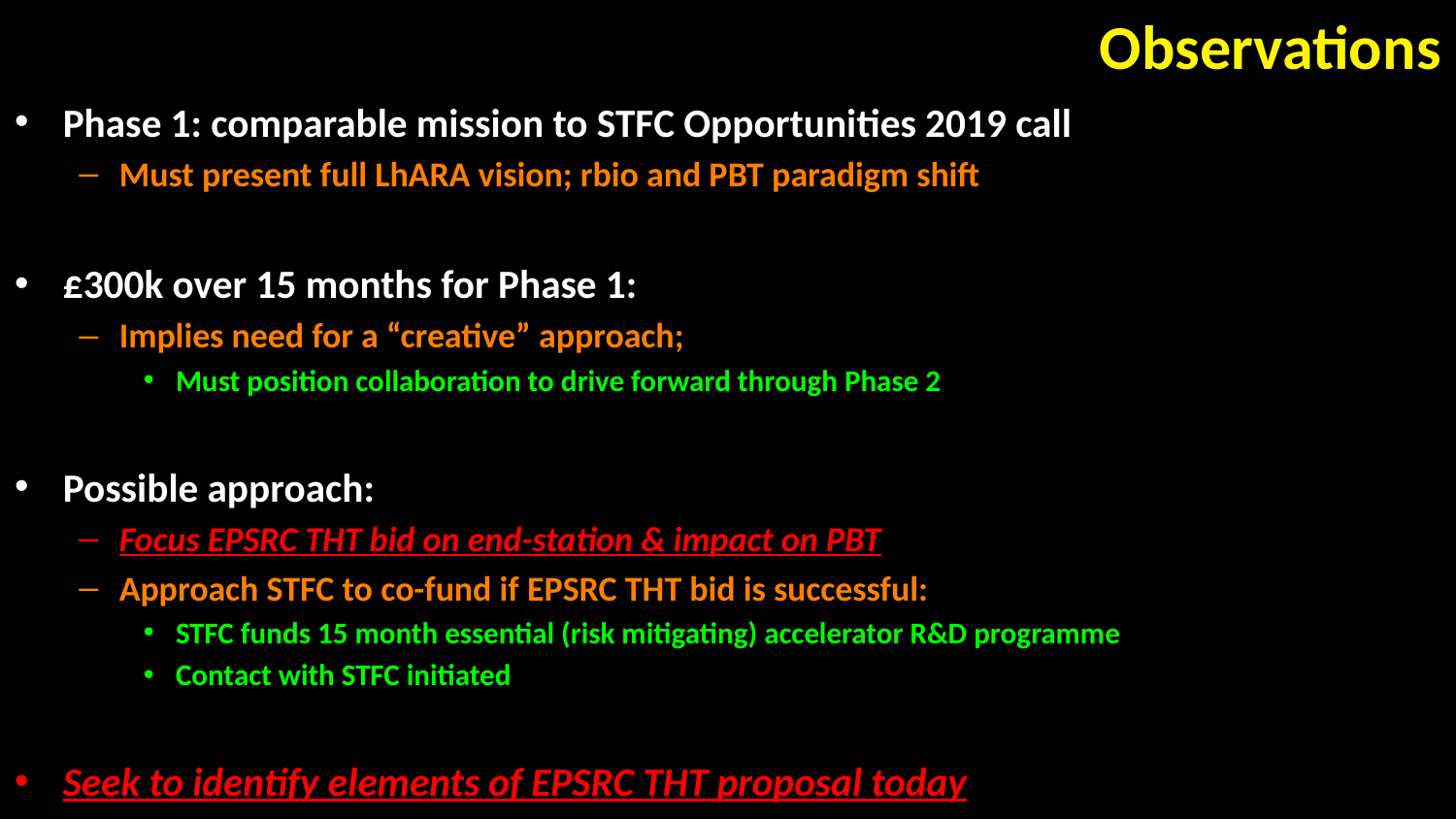

# Observations
Phase 1: comparable mission to STFC Opportunities 2019 call
Must present full LhARA vision; rbio and PBT paradigm shift

£300k over 15 months for Phase 1:
Implies need for a “creative” approach;
Must position collaboration to drive forward through Phase 2

Possible approach:
Focus EPSRC THT bid on end-station & impact on PBT
Approach STFC to co-fund if EPSRC THT bid is successful:
STFC funds 15 month essential (risk mitigating) accelerator R&D programme
Contact with STFC initiated

Seek to identify elements of EPSRC THT proposal today